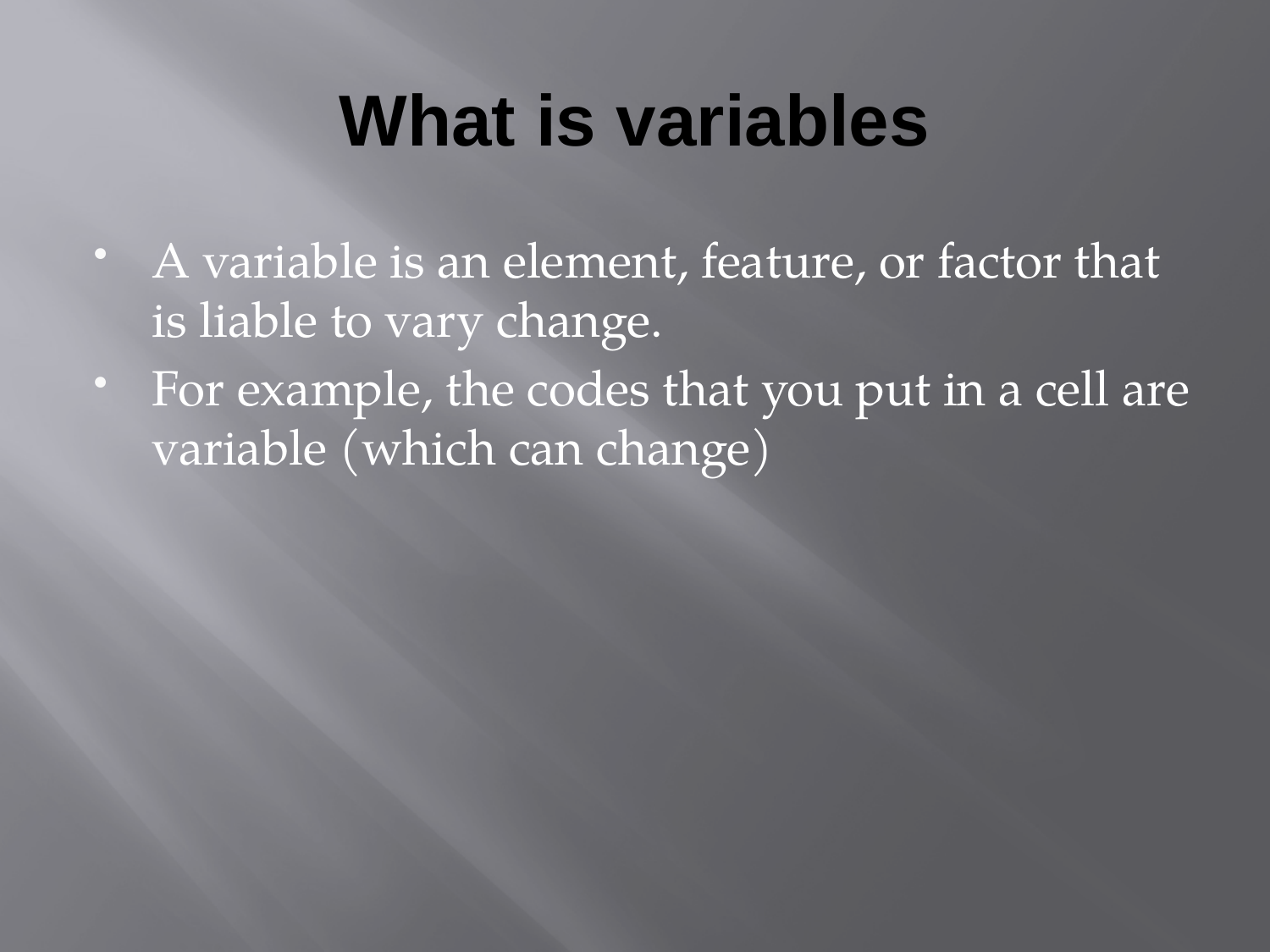

# What is variables
A variable is an element, feature, or factor that is liable to vary change.
For example, the codes that you put in a cell are variable (which can change)